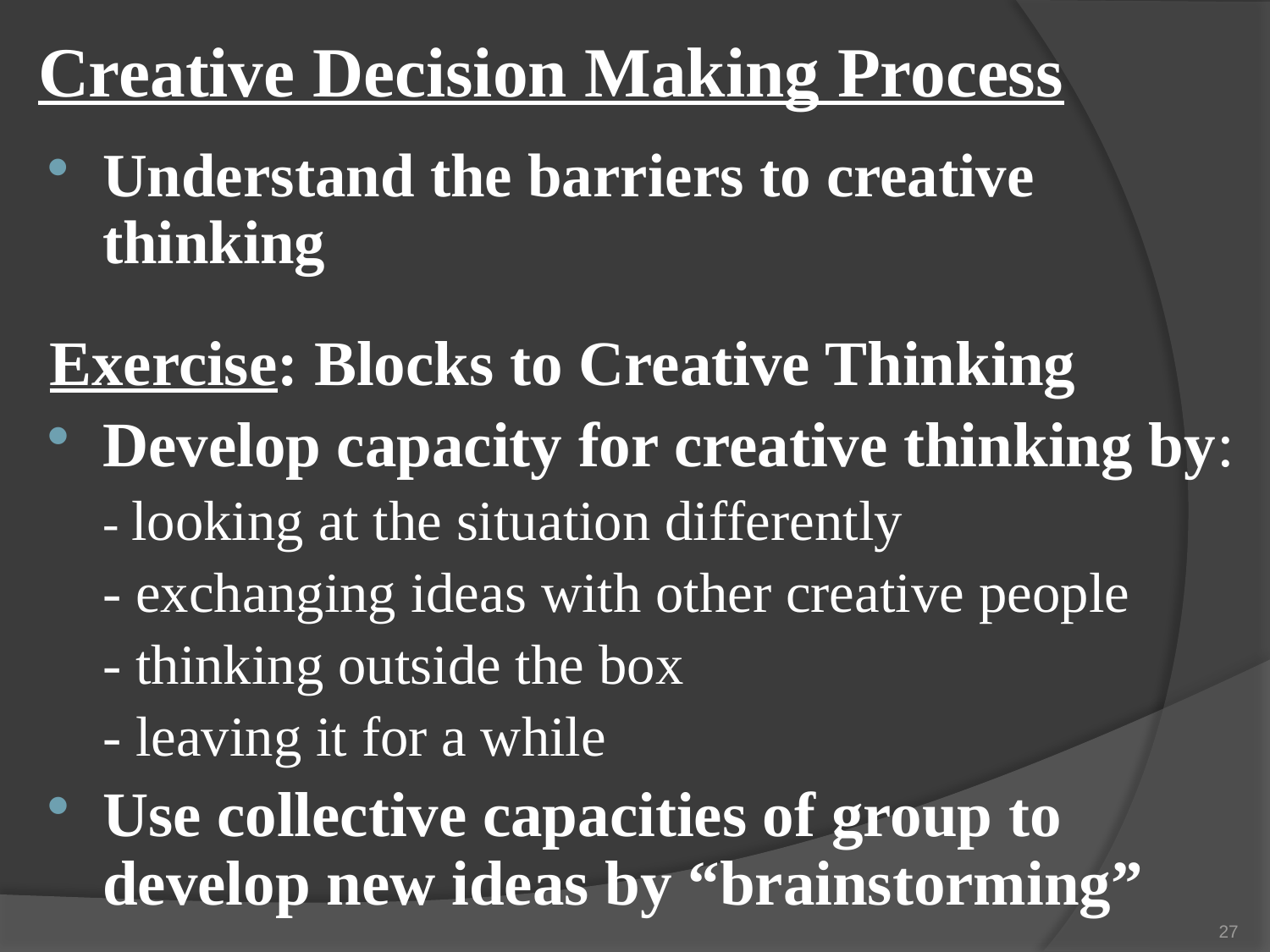

# Creative Decision Making Process
Understand the barriers to creative thinking

Exercise: Blocks to Creative Thinking
Develop capacity for creative thinking by:
	- looking at the situation differently
	- exchanging ideas with other creative people
	- thinking outside the box
	- leaving it for a while
Use collective capacities of group to develop new ideas by “brainstorming”

27